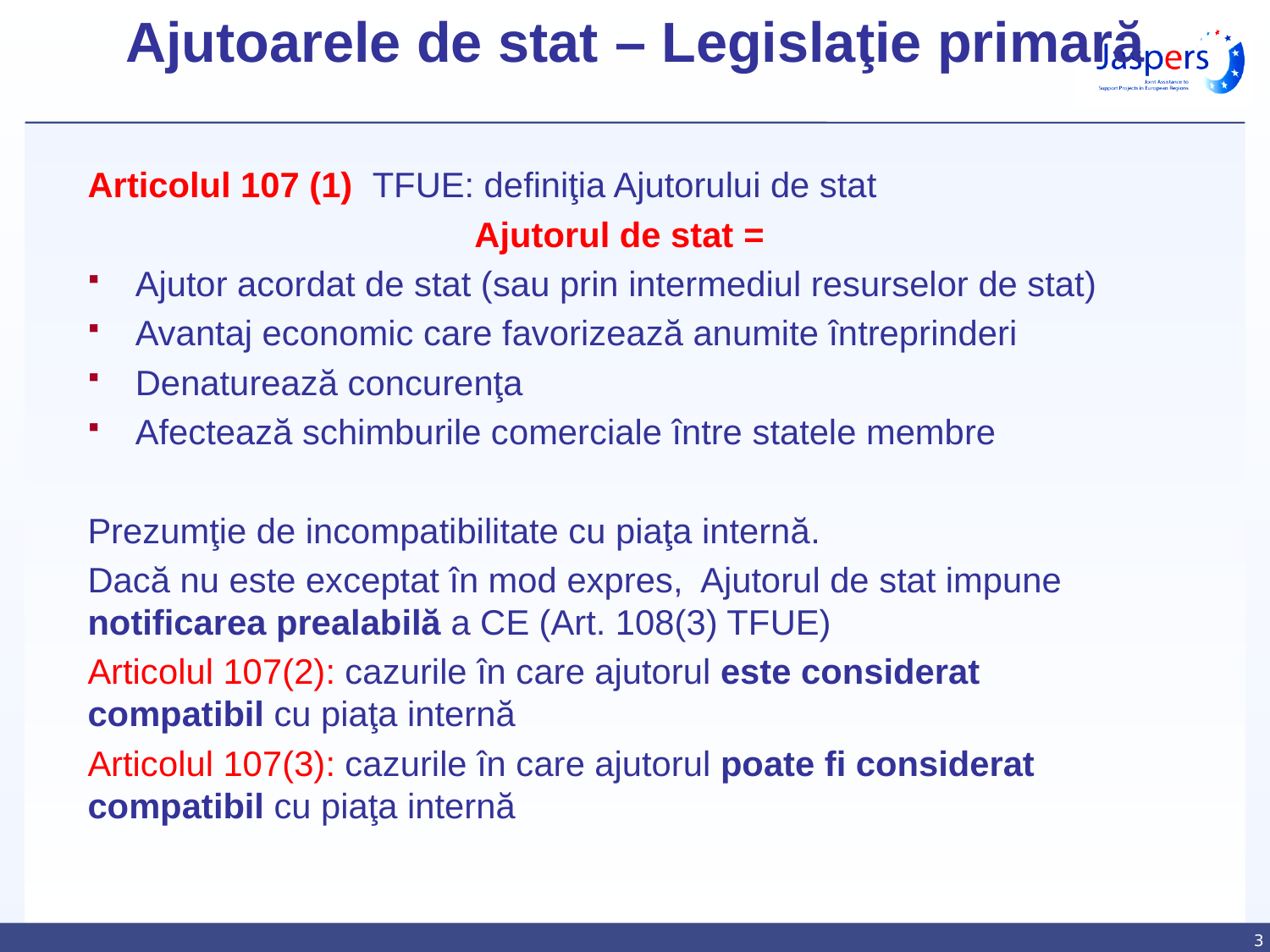

# Ajutoarele de stat – Legislaţie primară
Articolul 107 (1)  TFUE: definiţia Ajutorului de stat
Ajutorul de stat =
Ajutor acordat de stat (sau prin intermediul resurselor de stat)
Avantaj economic care favorizează anumite întreprinderi
Denaturează concurenţa
Afectează schimburile comerciale între statele membre

Prezumţie de incompatibilitate cu piaţa internă.
Dacă nu este exceptat în mod expres,  Ajutorul de stat impune notificarea prealabilă a CE (Art. 108(3) TFUE)
Articolul 107(2): cazurile în care ajutorul este considerat  compatibil cu piaţa internă
Articolul 107(3): cazurile în care ajutorul poate fi considerat compatibil cu piaţa internă

3